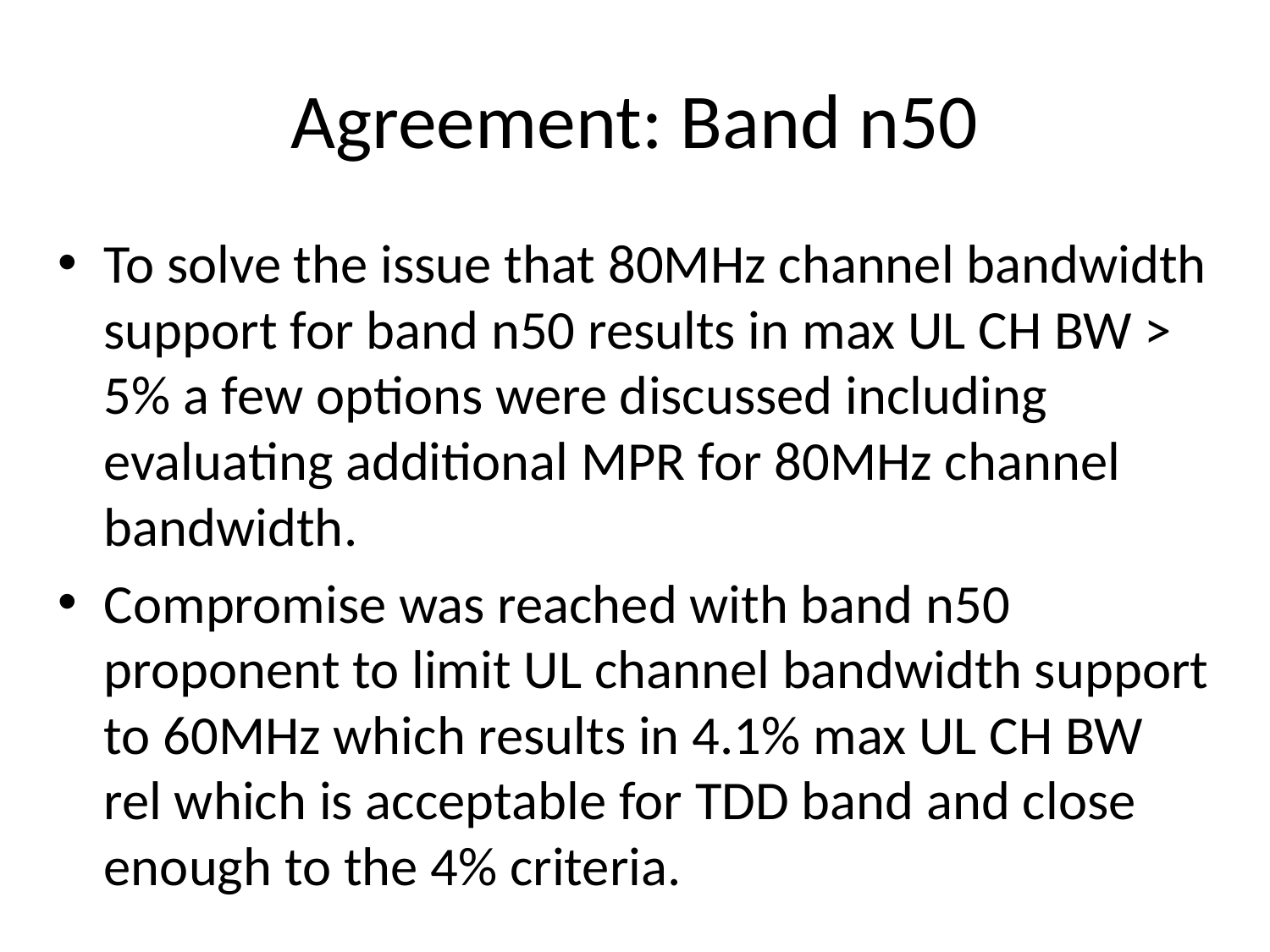

# Agreement: Band n50
To solve the issue that 80MHz channel bandwidth support for band n50 results in max UL CH BW > 5% a few options were discussed including evaluating additional MPR for 80MHz channel bandwidth.
Compromise was reached with band n50 proponent to limit UL channel bandwidth support to 60MHz which results in 4.1% max UL CH BW rel which is acceptable for TDD band and close enough to the 4% criteria.